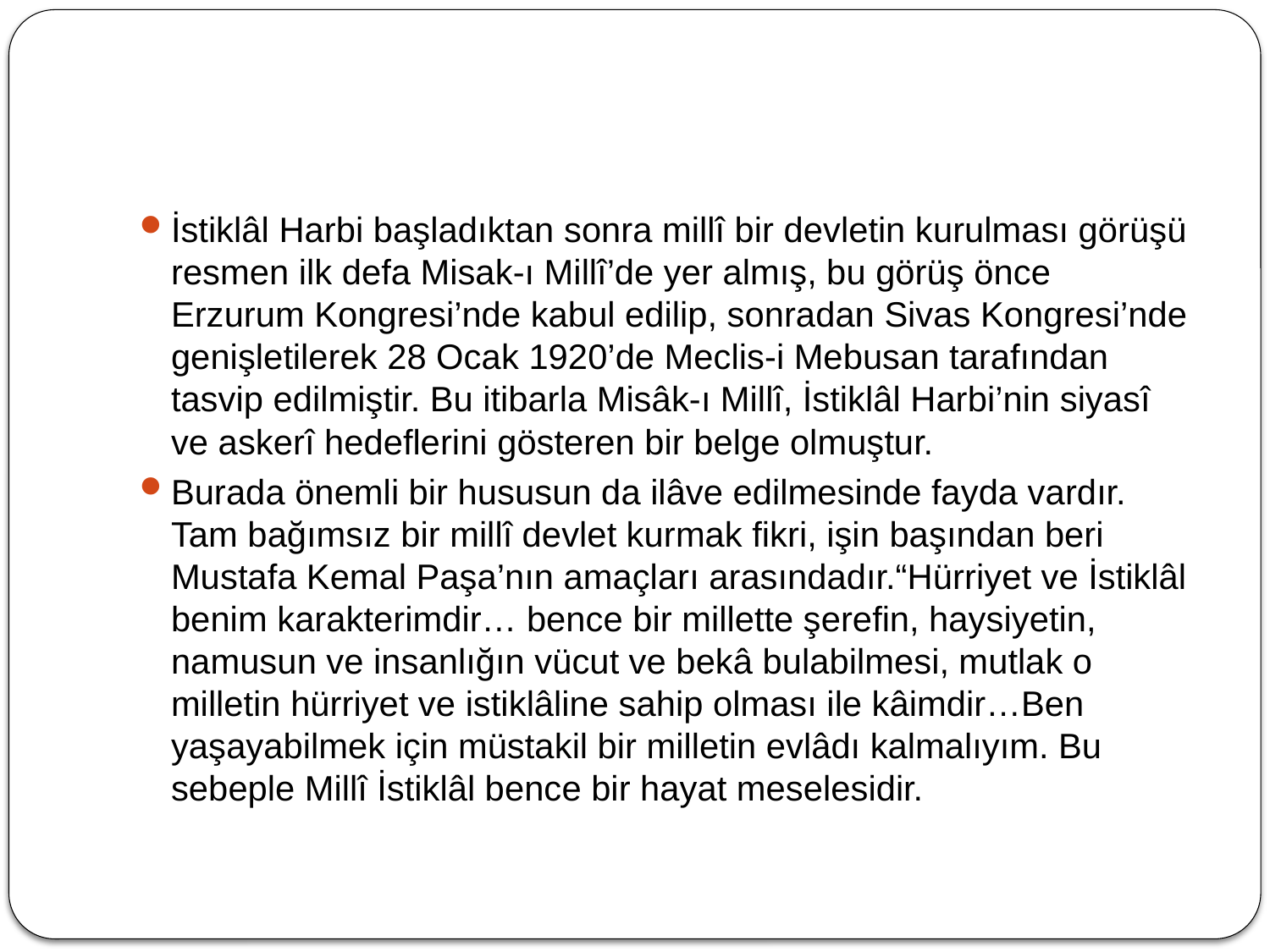

#
İstiklâl Harbi başladıktan sonra millî bir devletin kurulması görüşü resmen ilk defa Misak-ı Millî’de yer almış, bu görüş önce Erzurum Kongresi’nde kabul edilip, sonradan Sivas Kongresi’nde genişletilerek 28 Ocak 1920’de Meclis-i Mebusan tarafından tasvip edilmiştir. Bu itibarla Misâk-ı Millî, İstiklâl Harbi’nin siyasî ve askerî hedeflerini gösteren bir belge olmuştur.
Burada önemli bir hususun da ilâve edilmesinde fayda vardır. Tam bağımsız bir millî devlet kurmak fikri, işin başından beri Mustafa Kemal Paşa’nın amaçları arasındadır.“Hürriyet ve İstiklâl benim karakterimdir… bence bir millette şerefin, haysiyetin, namusun ve insanlığın vücut ve bekâ bulabilmesi, mutlak o milletin hürriyet ve istiklâline sahip olması ile kâimdir…Ben yaşayabilmek için müstakil bir milletin evlâdı kalmalıyım. Bu sebeple Millî İstiklâl bence bir hayat meselesidir.